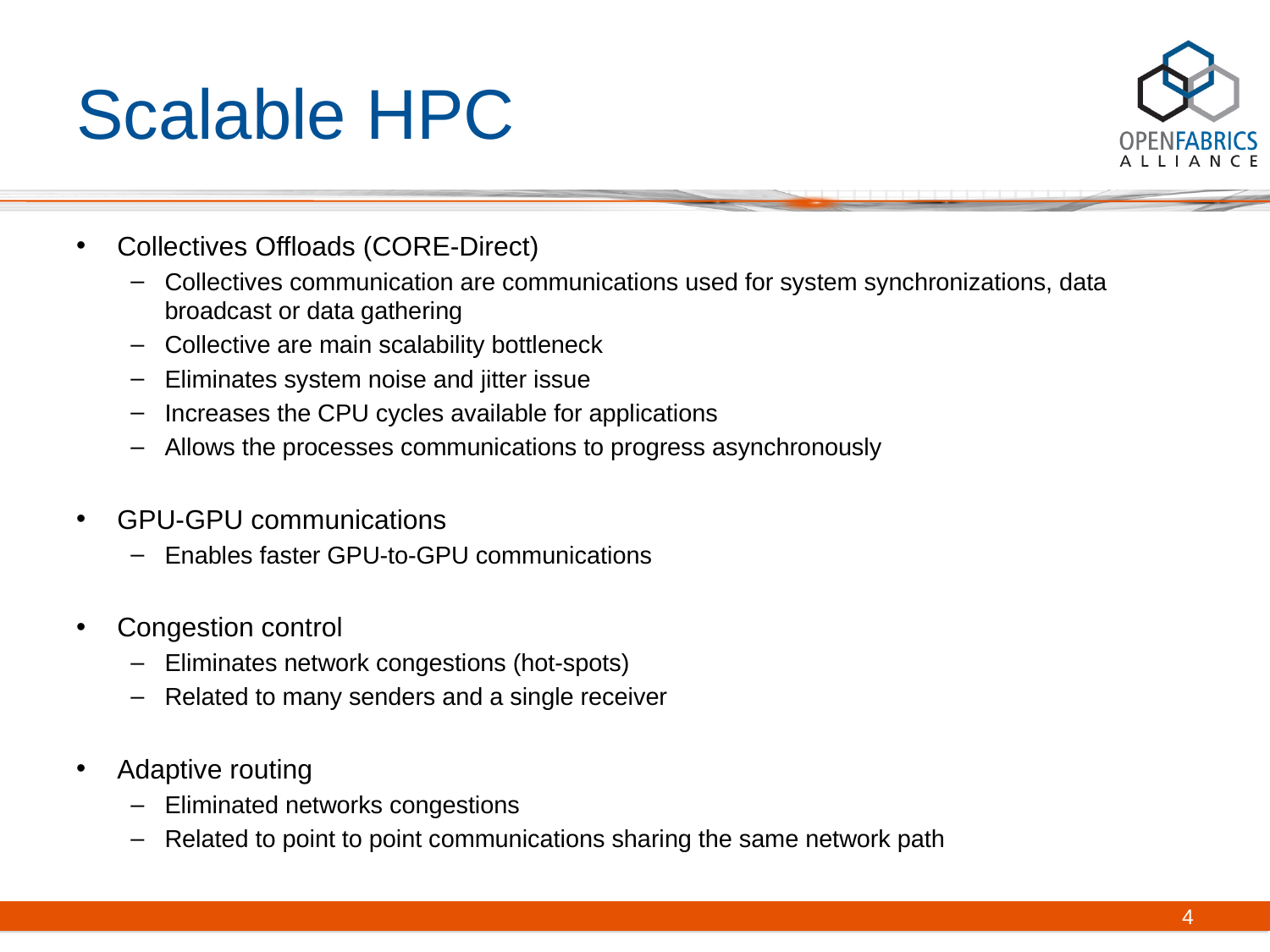

# Scalable HPC
Collectives Offloads (CORE-Direct)
Collectives communication are communications used for system synchronizations, data broadcast or data gathering
Collective are main scalability bottleneck
Eliminates system noise and jitter issue
Increases the CPU cycles available for applications
Allows the processes communications to progress asynchronously

GPU-GPU communications
Enables faster GPU-to-GPU communications

Congestion control
Eliminates network congestions (hot-spots)
Related to many senders and a single receiver

Adaptive routing
Eliminated networks congestions
Related to point to point communications sharing the same network path
4